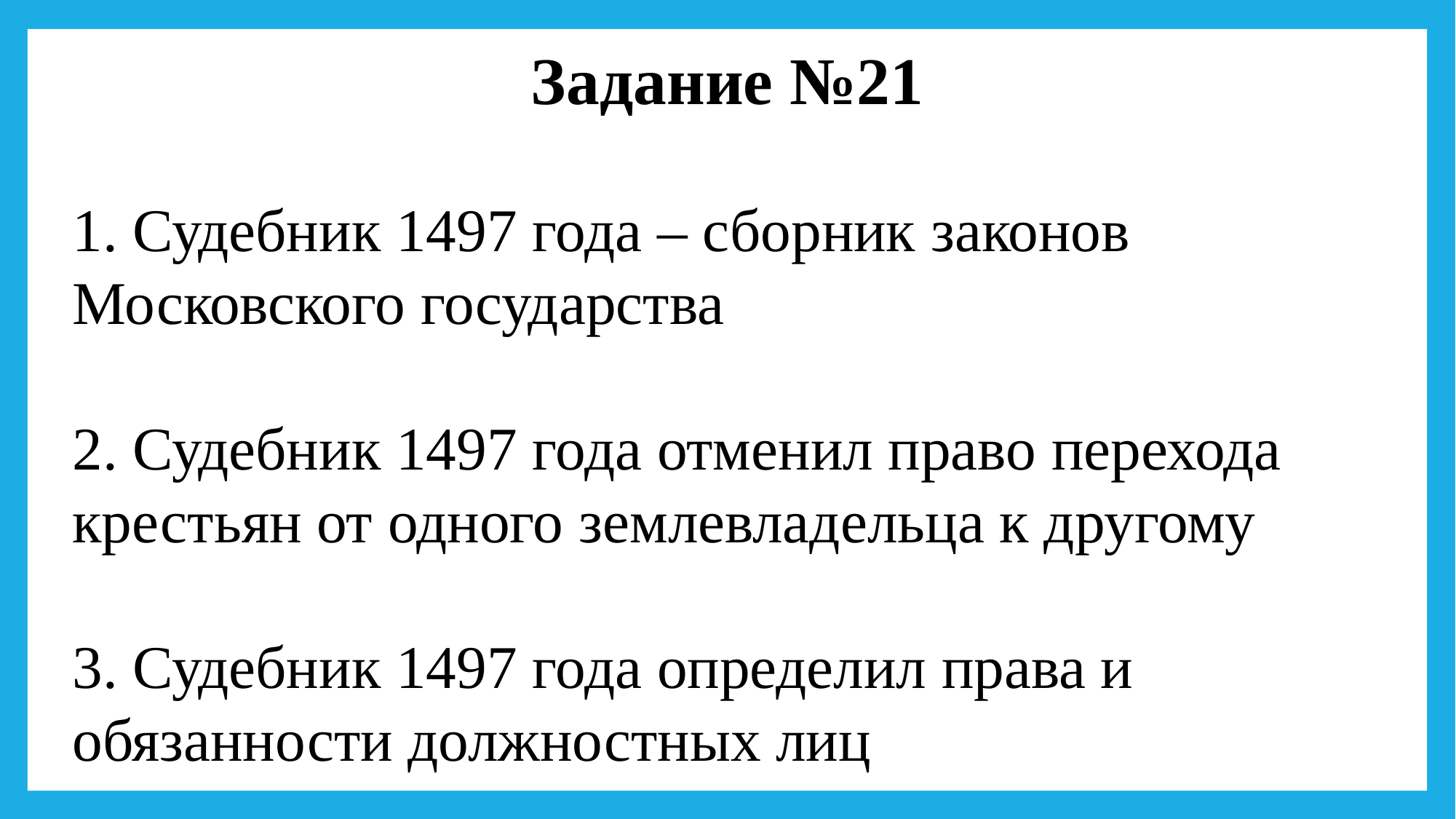

Задание №21

1. Судебник 1497 года – сборник законов Московского государства

2. Судебник 1497 года отменил право перехода крестьян от одного землевладельца к другому

3. Судебник 1497 года определил права и обязанности должностных лиц